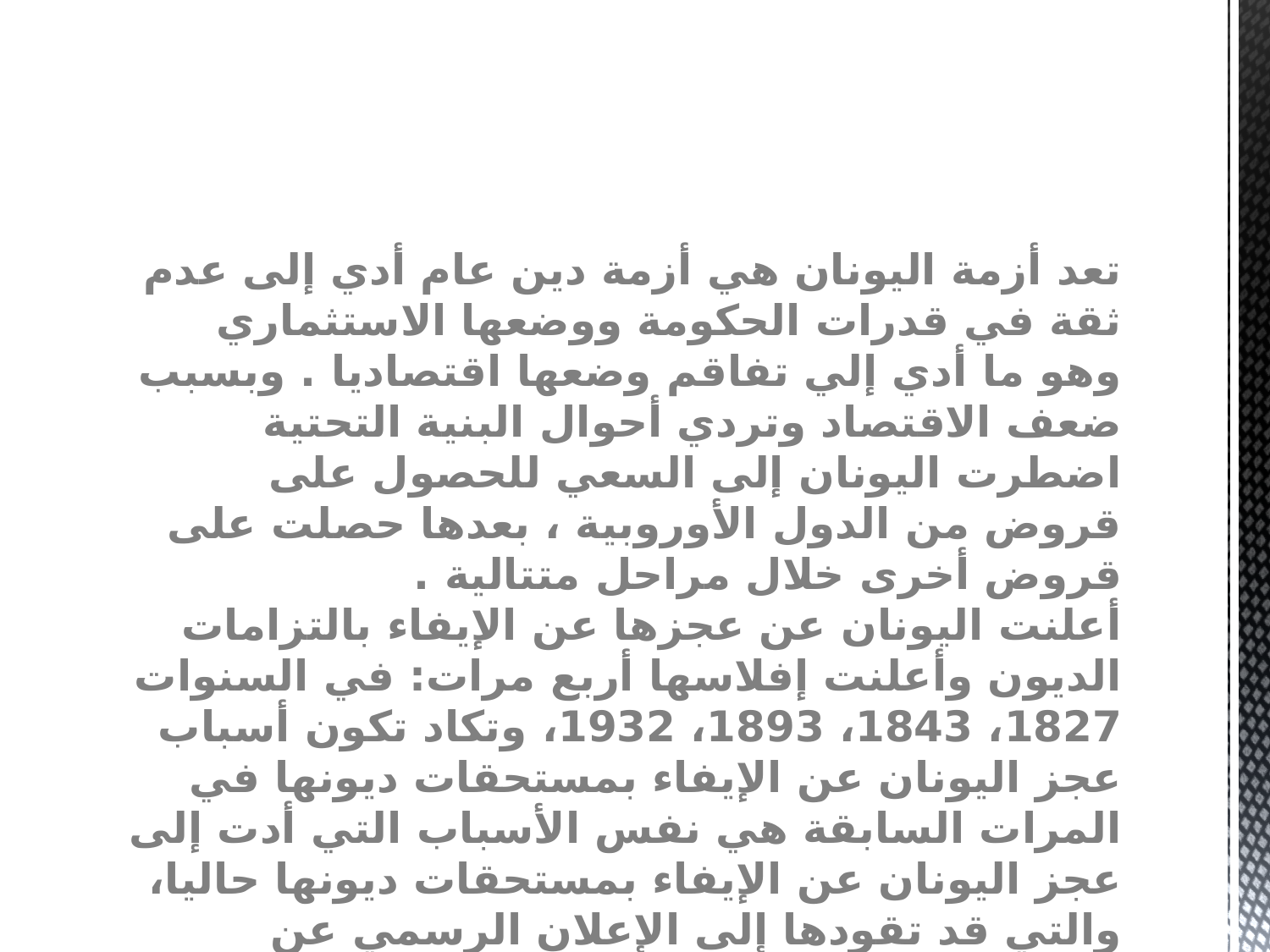

تعد أزمة اليونان هي أزمة دين عام أدي إلى عدم ثقة في قدرات الحكومة ووضعها الاستثماري وهو ما أدي إلي تفاقم وضعها اقتصاديا . وبسبب ضعف الاقتصاد وتردي أحوال البنية التحتية اضطرت اليونان إلى السعي للحصول على قروض من الدول الأوروبية ، بعدها حصلت على قروض أخرى خلال مراحل متتالية .
أعلنت اليونان عن عجزها عن الإيفاء بالتزامات الديون وأعلنت إفلاسها أربع مرات: في السنوات 1827، 1843، 1893، 1932، وتكاد تكون أسباب عجز اليونان عن الإيفاء بمستحقات ديونها في المرات السابقة هي نفس الأسباب التي أدت إلى عجز اليونان عن الإيفاء بمستحقات ديونها حاليا، والتي قد تقودها إلى الإعلان الرسمي عن الإفلاس للمرة الخامسة بعد استقلاله .